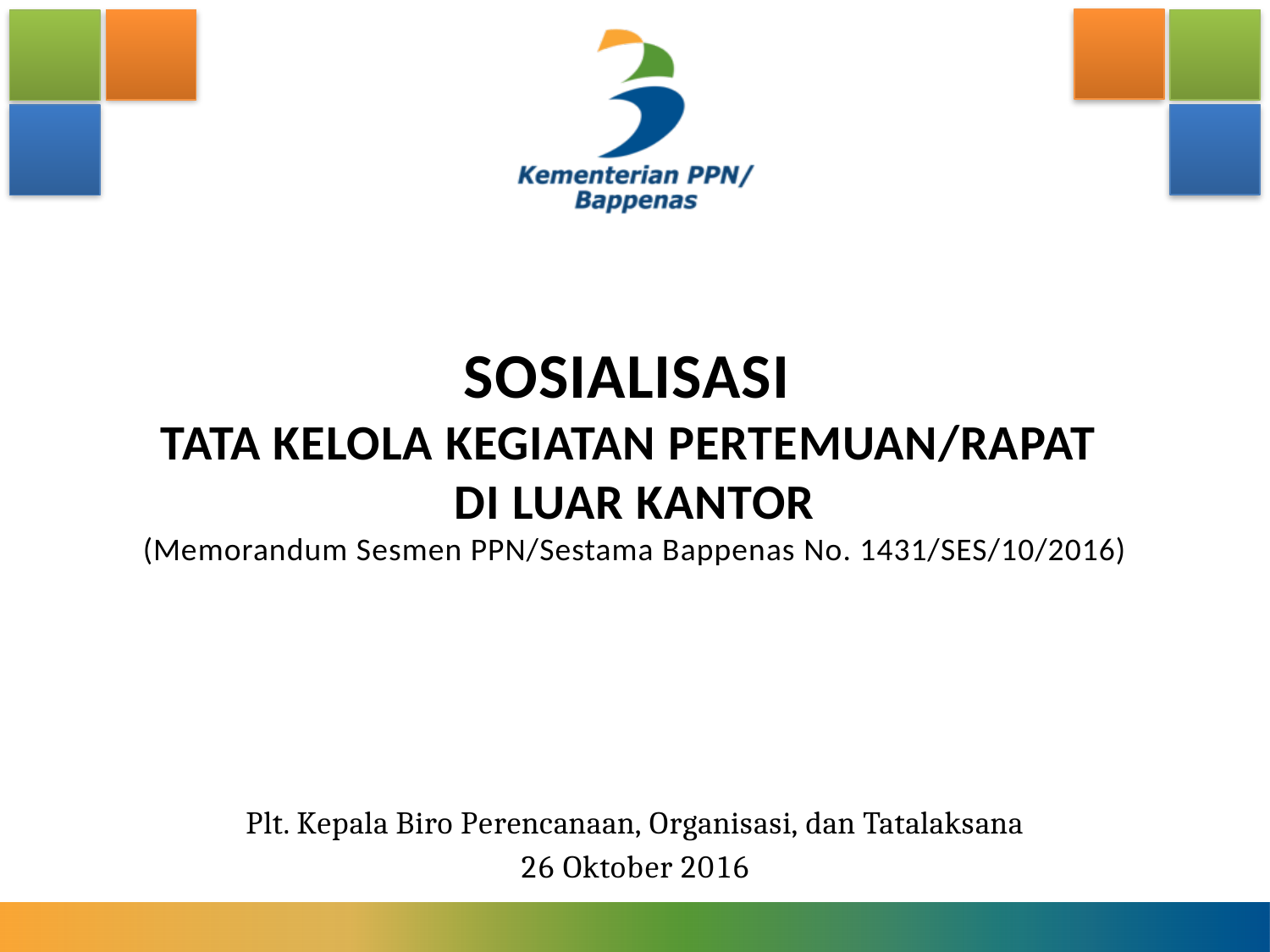

# SOSIALISASI TATA KELOLA KEGIATAN PERTEMUAN/RAPAT DI LUAR KANTOR (Memorandum Sesmen PPN/Sestama Bappenas No. 1431/SES/10/2016)
Plt. Kepala Biro Perencanaan, Organisasi, dan Tatalaksana
26 Oktober 2016